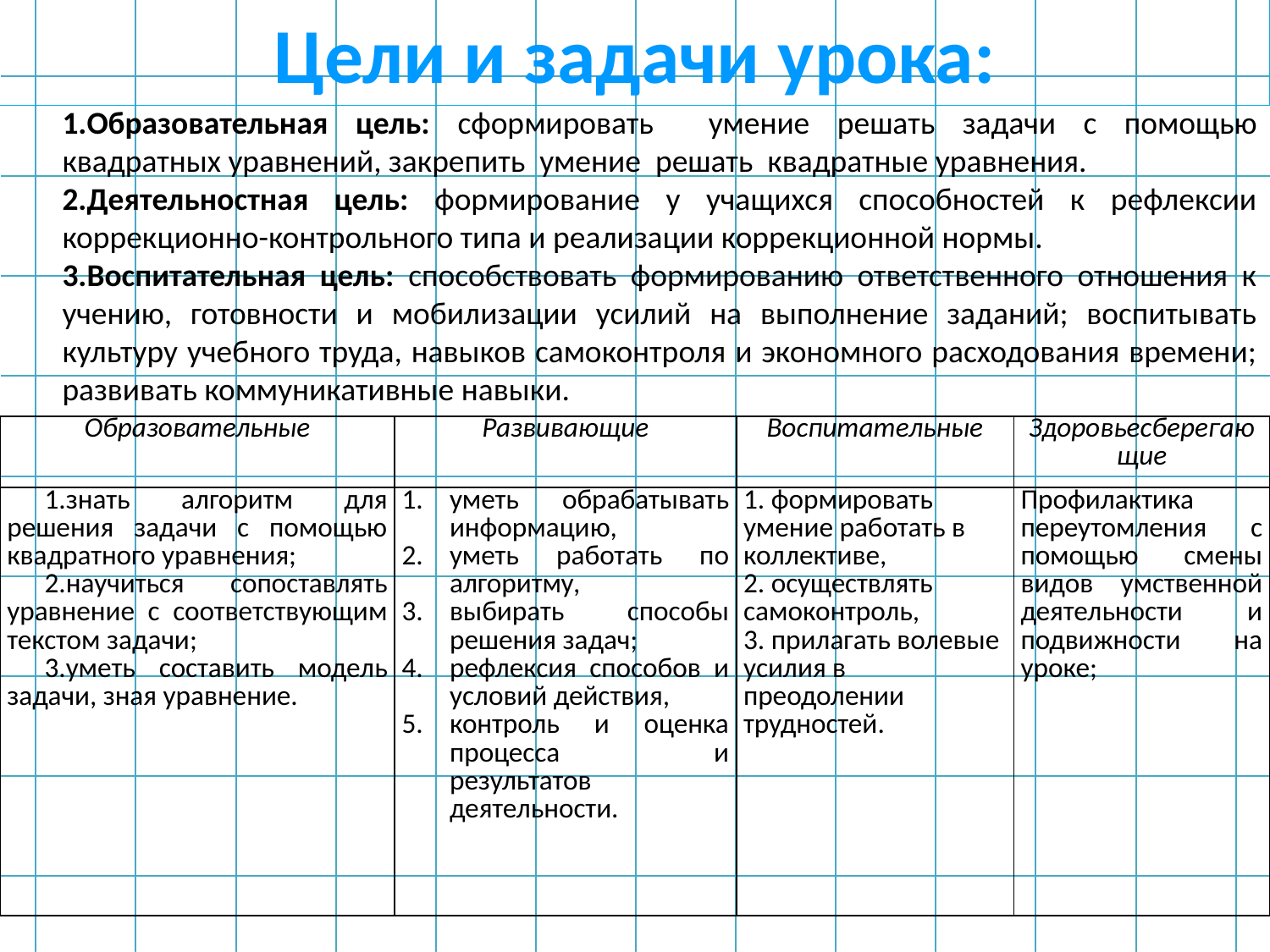

Цели и задачи урока:
1.Образовательная цель: сформировать  умение решать задачи с помощью квадратных уравнений, закрепить  умение  решать  квадратные уравнения.
2.Деятельностная цель: формирование у учащихся способностей к рефлексии коррекционно-контрольного типа и реализации коррекционной нормы.
3.Воспитательная цель: способствовать формированию ответственного отношения к учению, готовности и мобилизации усилий на выполнение заданий; воспитывать культуру учебного труда, навыков самоконтроля и экономного расходования времени; развивать коммуникативные навыки.
| Образовательные | Развивающие | Воспитательные | Здоровьесберегающие |
| --- | --- | --- | --- |
| знать алгоритм для решения задачи с помощью квадратного уравнения; научиться сопоставлять уравнение с соответствующим текстом задачи; уметь составить модель задачи, зная уравнение. | уметь обрабатывать информацию, уметь работать по алгоритму, выбирать способы решения задач; рефлексия способов и условий действия, контроль и оценка процесса и результатов деятельности. | 1. формировать умение работать в коллективе, 2. осуществлять самоконтроль, 3. прилагать волевые усилия в преодолении трудностей. | Профилактика переутомления с помощью смены видов умственной деятельности и подвижности на уроке; |